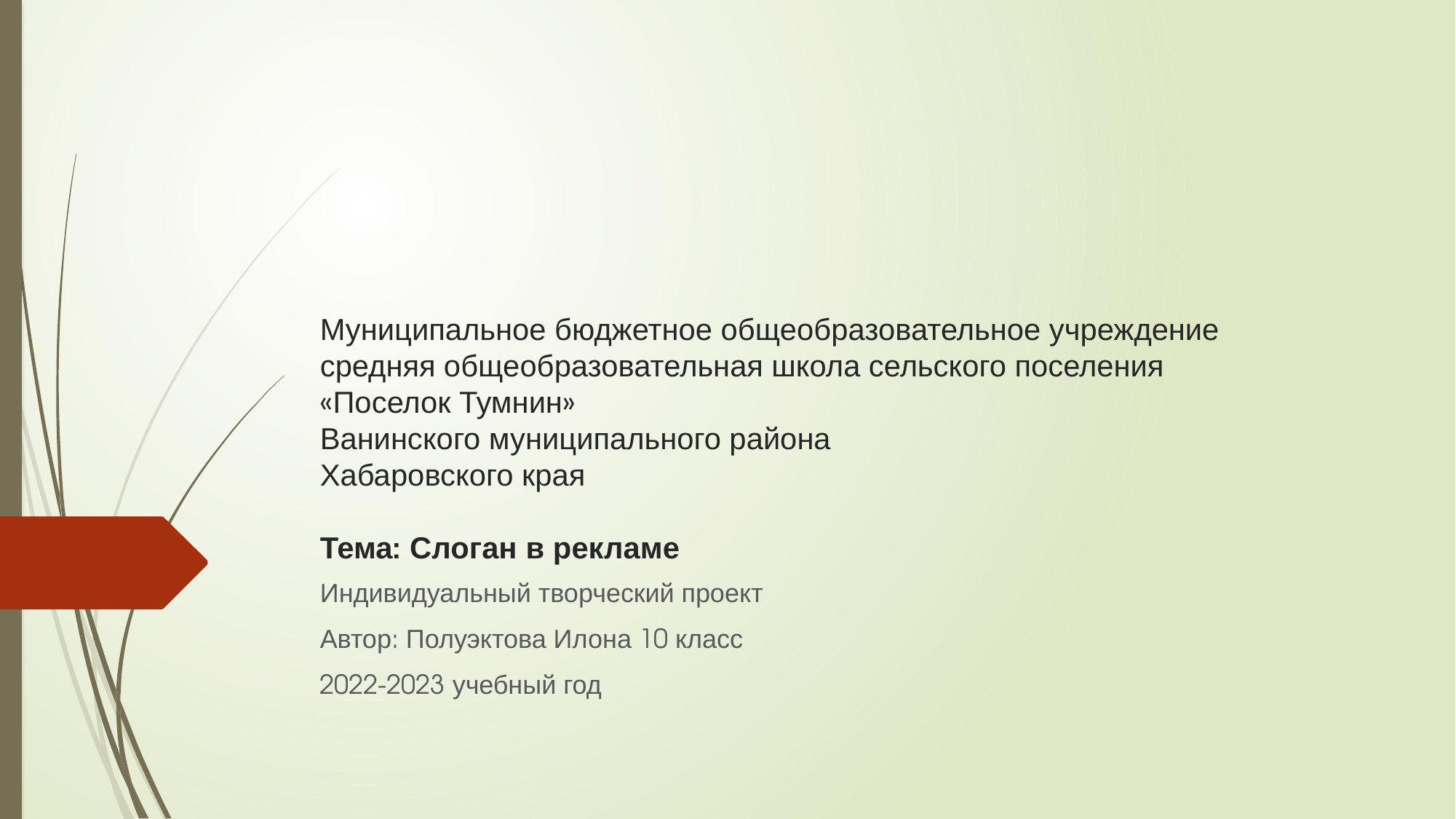

# Муниципальное бюджетное общеобразовательное учреждение средняя общеобразовательная школа сельского поселения «Поселок Тумнин» Ванинского муниципального района Хабаровского края   Тема: Слоган в рекламе
Индивидуальный творческий проект
Автор: Полуэктова Илона 10 класс
2022-2023 учебный год